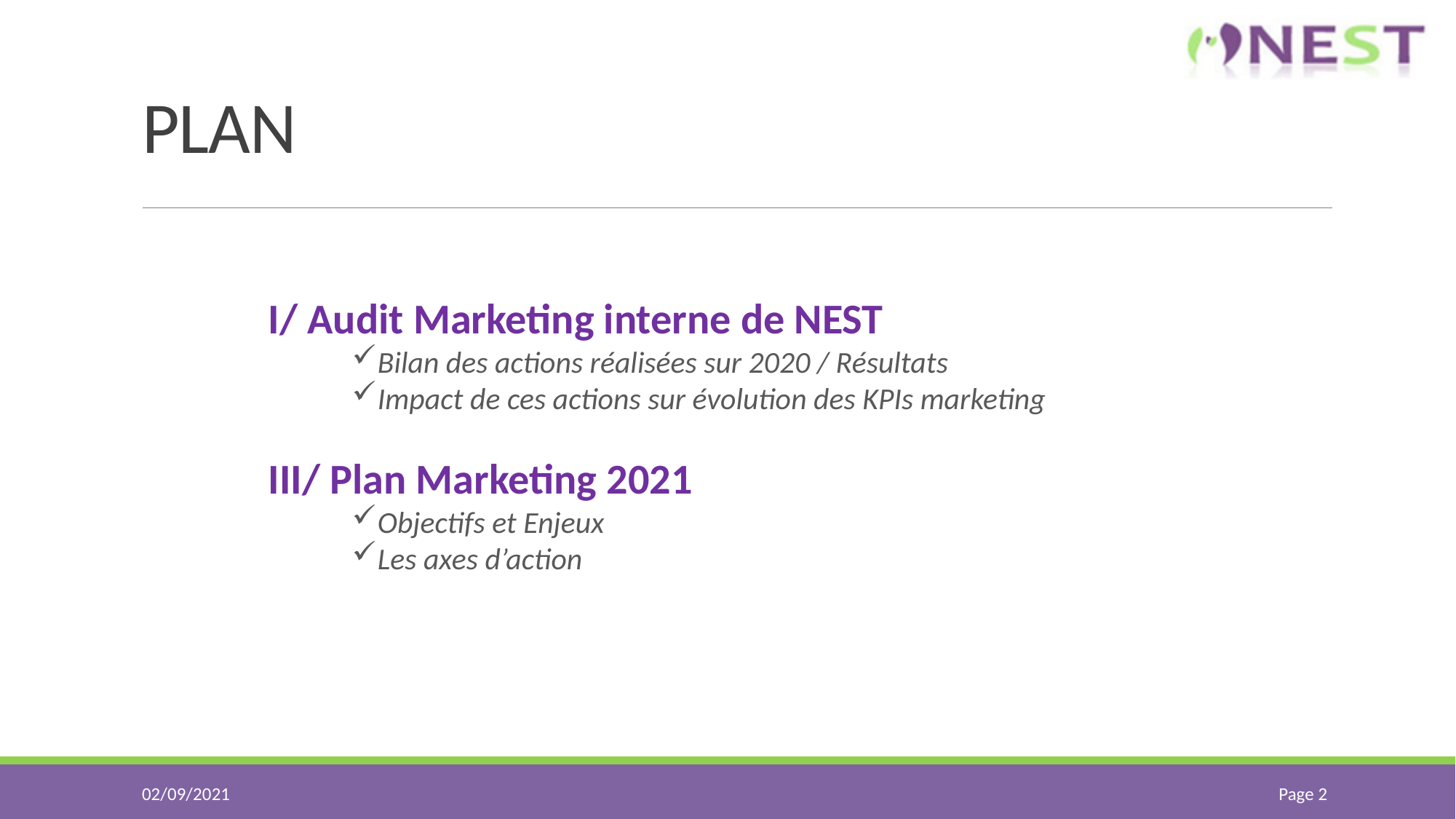

# PLAN

I/ Audit Marketing interne de NEST
Bilan des actions réalisées sur 2020 / Résultats
Impact de ces actions sur évolution des KPIs marketing

III/ Plan Marketing 2021
Objectifs et Enjeux
Les axes d’action
02/09/2021
Page 2